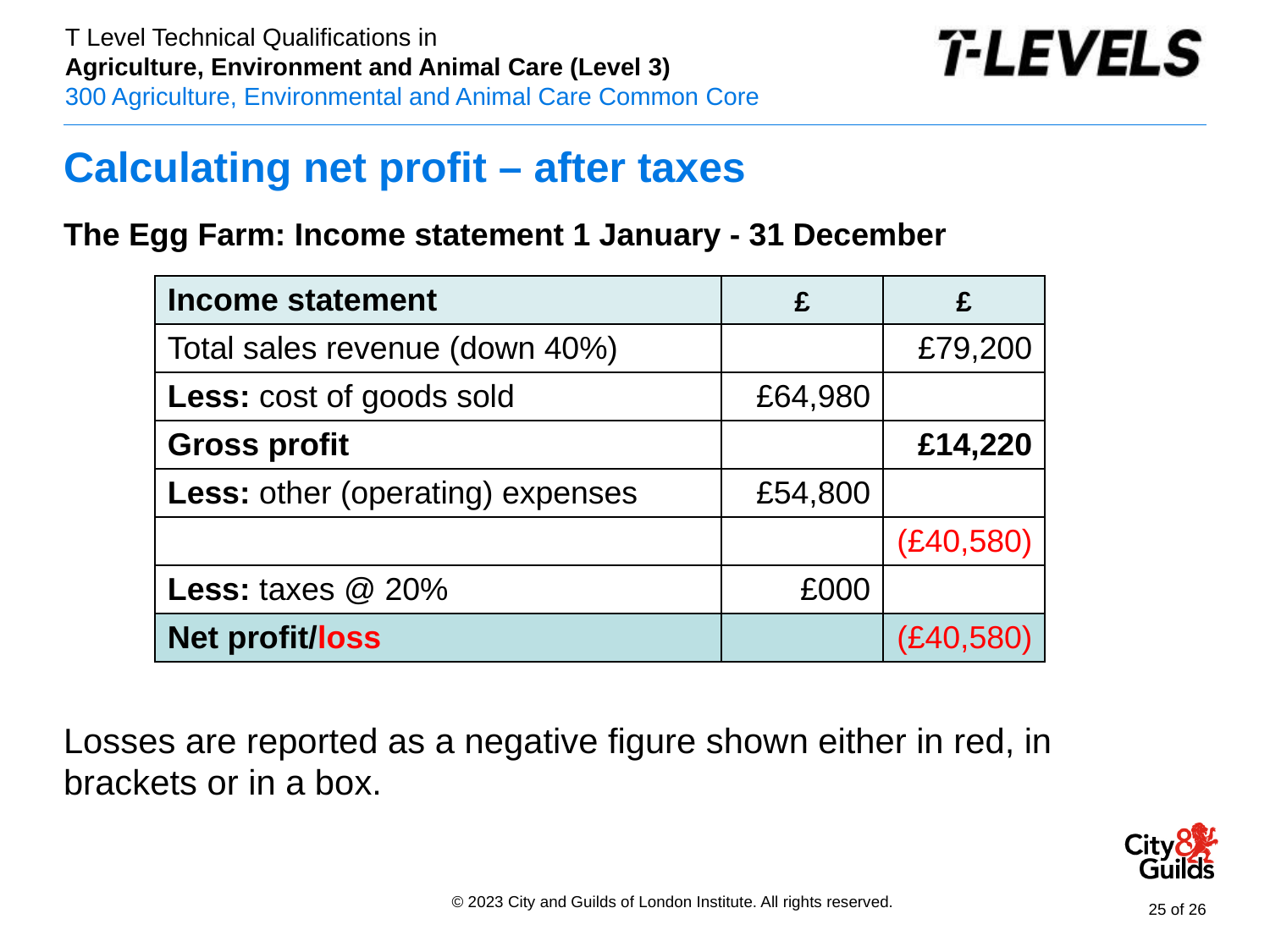

# Calculating net profit – after taxes
The Egg Farm: Income statement 1 January - 31 December

Losses are reported as a negative figure shown either in red, in brackets or in a box.
| Income statement | £ | £ |
| --- | --- | --- |
| Total sales revenue (down 40%) |  | £79,200 |
| Less: cost of goods sold | £64,980 |  |
| Gross profit |  | £14,220 |
| Less: other (operating) expenses | £54,800 |  |
|  |  | (£40,580) |
| Less: taxes @ 20% | £000 |  |
| Net profit/loss |  | (£40,580) |